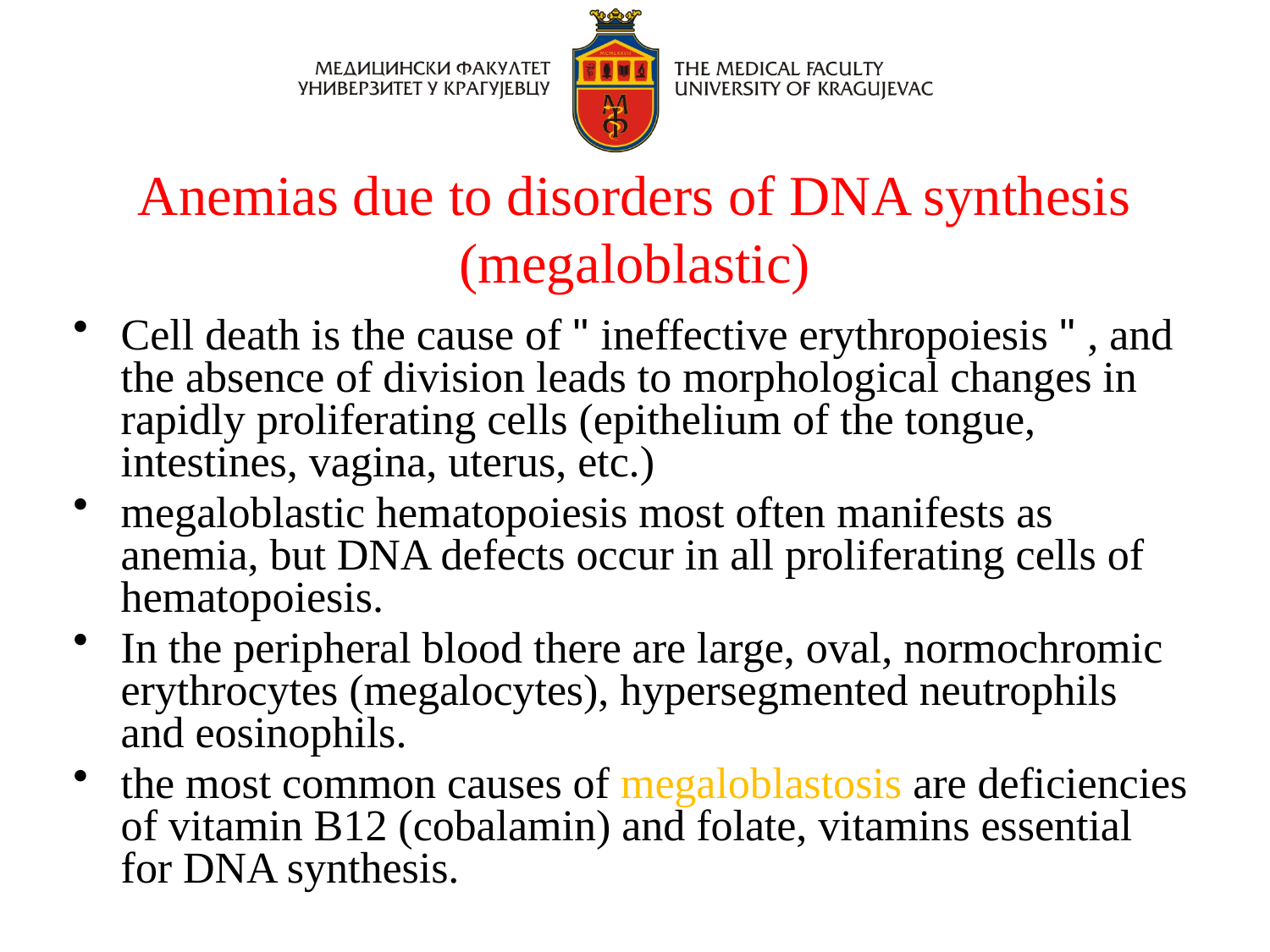

# Anemias due to disorders of DNA synthesis (megaloblastic)
Cell death is the cause of " ineffective erythropoiesis " , and the absence of division leads to morphological changes in rapidly proliferating cells (epithelium of the tongue, intestines, vagina, uterus, etc.)
megaloblastic hematopoiesis most often manifests as anemia, but DNA defects occur in all proliferating cells of hematopoiesis.
In the peripheral blood there are large, oval, normochromic erythrocytes (megalocytes), hypersegmented neutrophils and eosinophils.
the most common causes of megaloblastosis are deficiencies of vitamin B12 (cobalamin) and folate, vitamins essential for DNA synthesis.